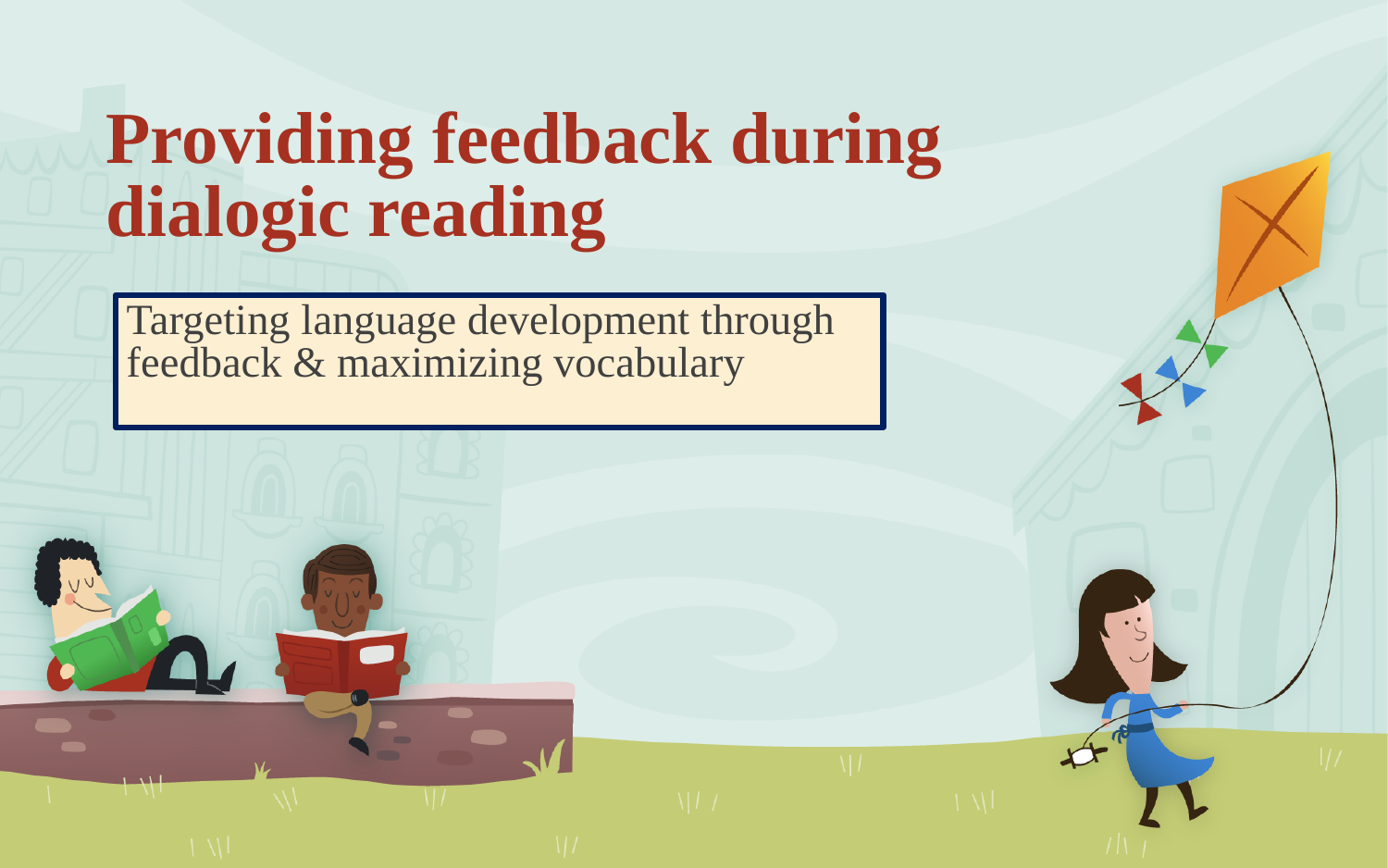

# Providing feedback during dialogic reading
Targeting language development through feedback & maximizing vocabulary